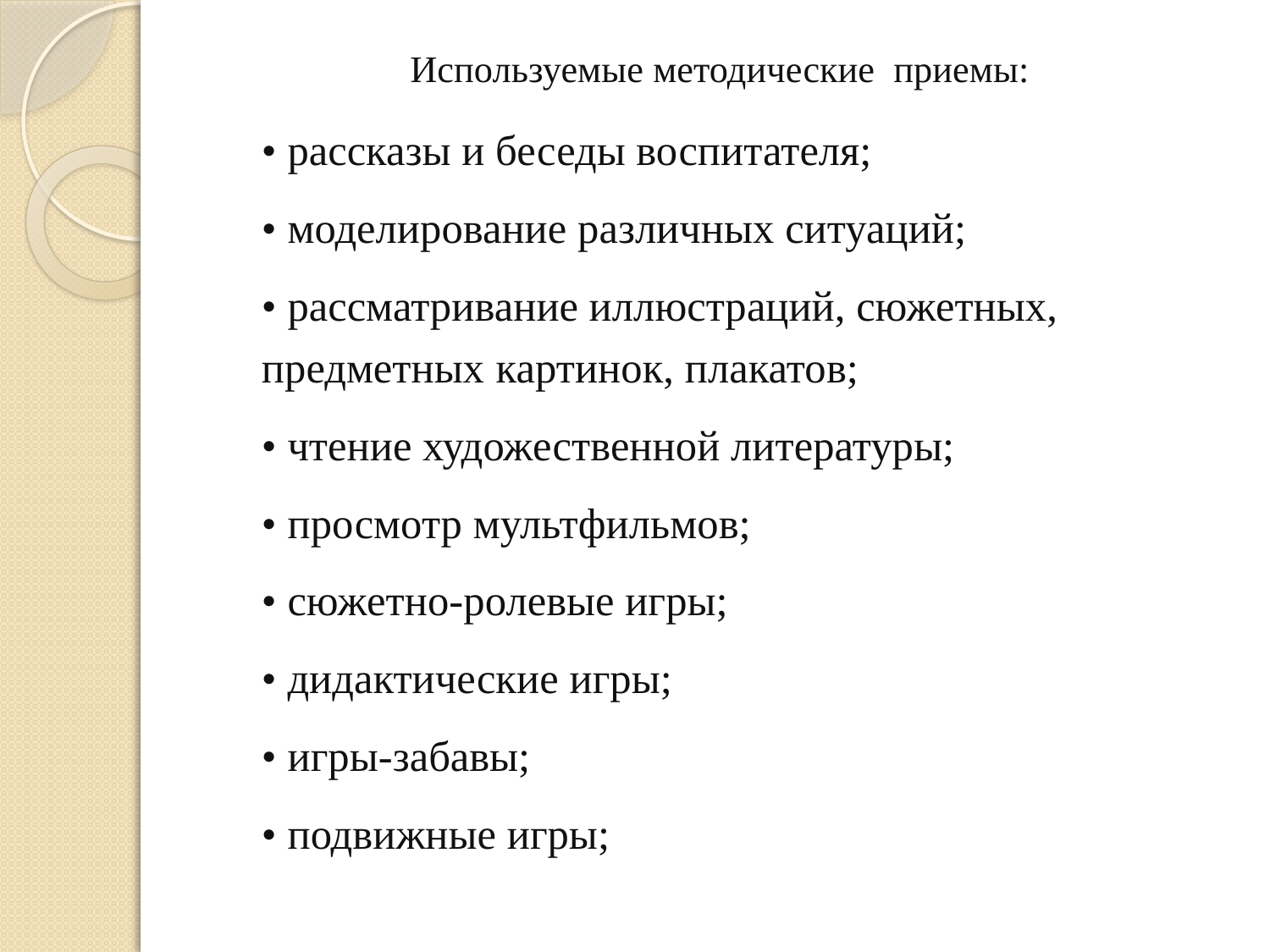

# Используемые методические  приемы:
• рассказы и беседы воспитателя;
• моделирование различных ситуаций;
• рассматривание иллюстраций, сюжетных, предметных картинок, плакатов;
• чтение художественной литературы;
• просмотр мультфильмов;
• сюжетно-ролевые игры;
• дидактические игры;
• игры-забавы;
• подвижные игры;